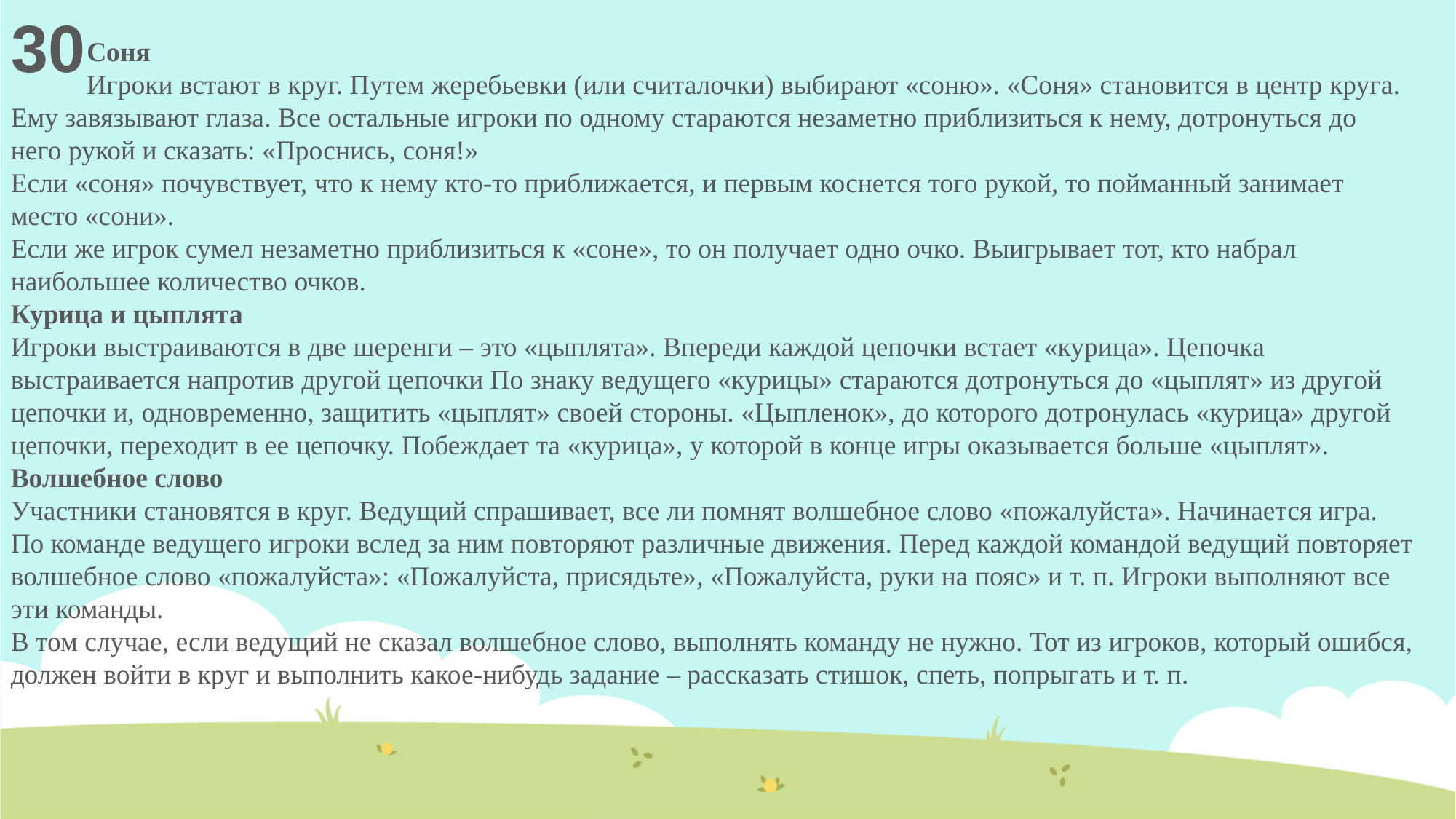

30
           Соня
           Игроки встают в круг. Путем жеребьевки (или считалочки) выбирают «соню». «Соня» становится в центр круга. Ему завязывают глаза. Все остальные игроки по одному стараются незаметно приблизиться к нему, дотронуться до него рукой и сказать: «Проснись, соня!»
Если «соня» почувствует, что к нему кто-то приближается, и первым коснется того рукой, то пойманный занимает место «сони».
Если же игрок сумел незаметно приблизиться к «соне», то он получает одно очко. Выигрывает тот, кто набрал наибольшее количество очков.
Курица и цыплята
Игроки выстраиваются в две шеренги – это «цыплята». Впереди каждой цепочки встает «курица». Цепочка выстраивается напротив другой цепочки По знаку ведущего «курицы» стараются дотронуться до «цыплят» из другой цепочки и, одновременно, защитить «цыплят» своей стороны. «Цыпленок», до которого дотронулась «курица» другой цепочки, переходит в ее цепочку. Побеждает та «курица», у которой в конце игры оказывается больше «цыплят».
Волшебное слово
Участники становятся в круг. Ведущий спрашивает, все ли помнят волшебное слово «пожалуйста». Начинается игра. По команде ведущего игроки вслед за ним повторяют различные движения. Перед каждой командой ведущий повторяет волшебное слово «пожалуйста»: «Пожалуйста, присядьте», «Пожалуйста, руки на пояс» и т. п. Игроки выполняют все эти команды.
В том случае, если ведущий не сказал волшебное слово, выполнять команду не нужно. Тот из игроков, который ошибся, должен войти в круг и выполнить какое-нибудь задание – рассказать стишок, спеть, попрыгать и т. п.